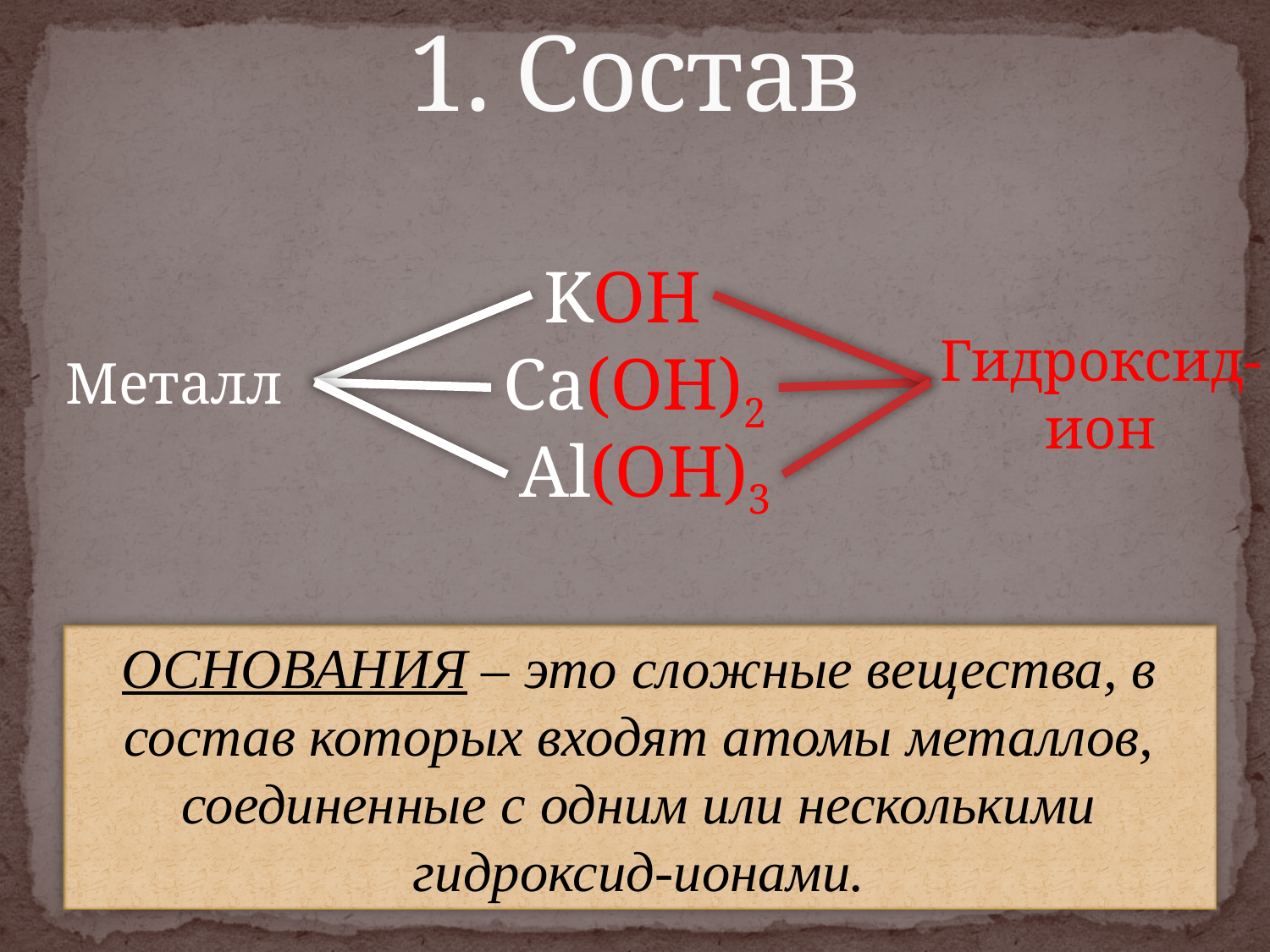

# 1. Состав
KOH
Гидроксид-
ион
Ca(OH)2
Металл
Al(OH)3
ОСНОВАНИЯ – это сложные вещества, в состав которых входят атомы металлов, соединенные с одним или несколькими гидроксид-ионами.